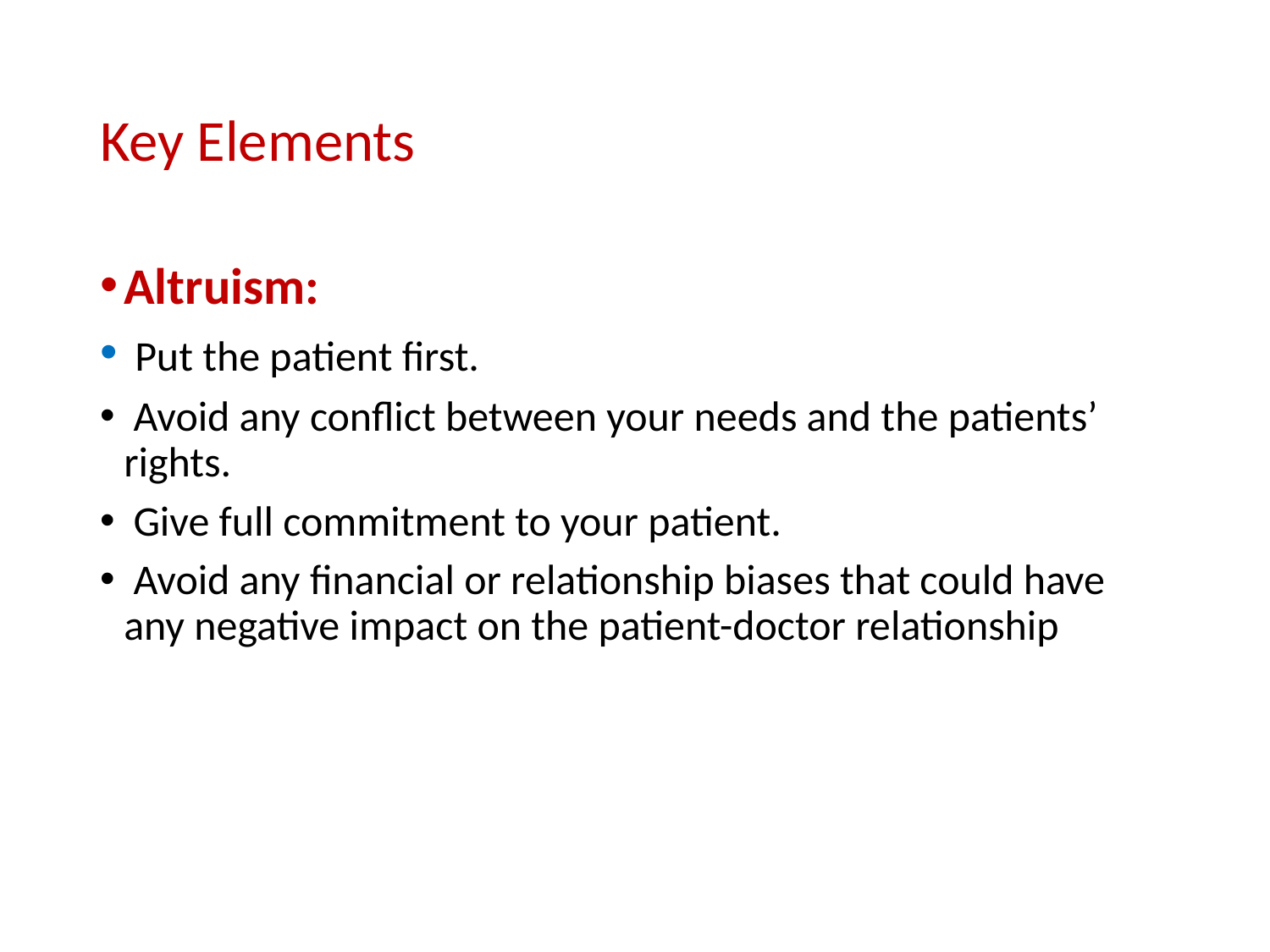

# Key Elements
Altruism:
 Put the patient first.
 Avoid any conflict between your needs and the patients’ rights.
 Give full commitment to your patient.
 Avoid any financial or relationship biases that could have any negative impact on the patient-doctor relationship